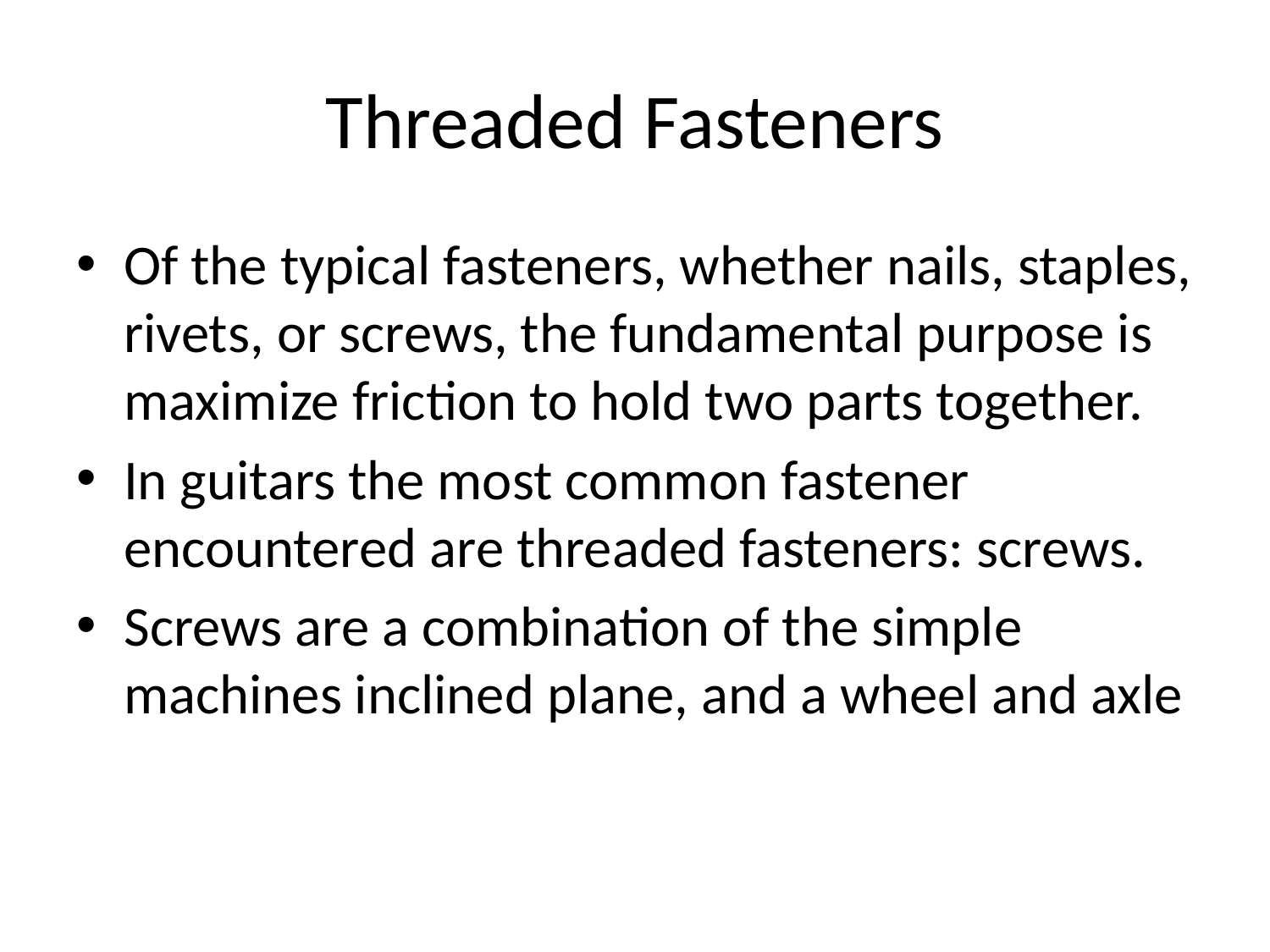

# Threaded Fasteners
Of the typical fasteners, whether nails, staples, rivets, or screws, the fundamental purpose is maximize friction to hold two parts together.
In guitars the most common fastener encountered are threaded fasteners: screws.
Screws are a combination of the simple machines inclined plane, and a wheel and axle